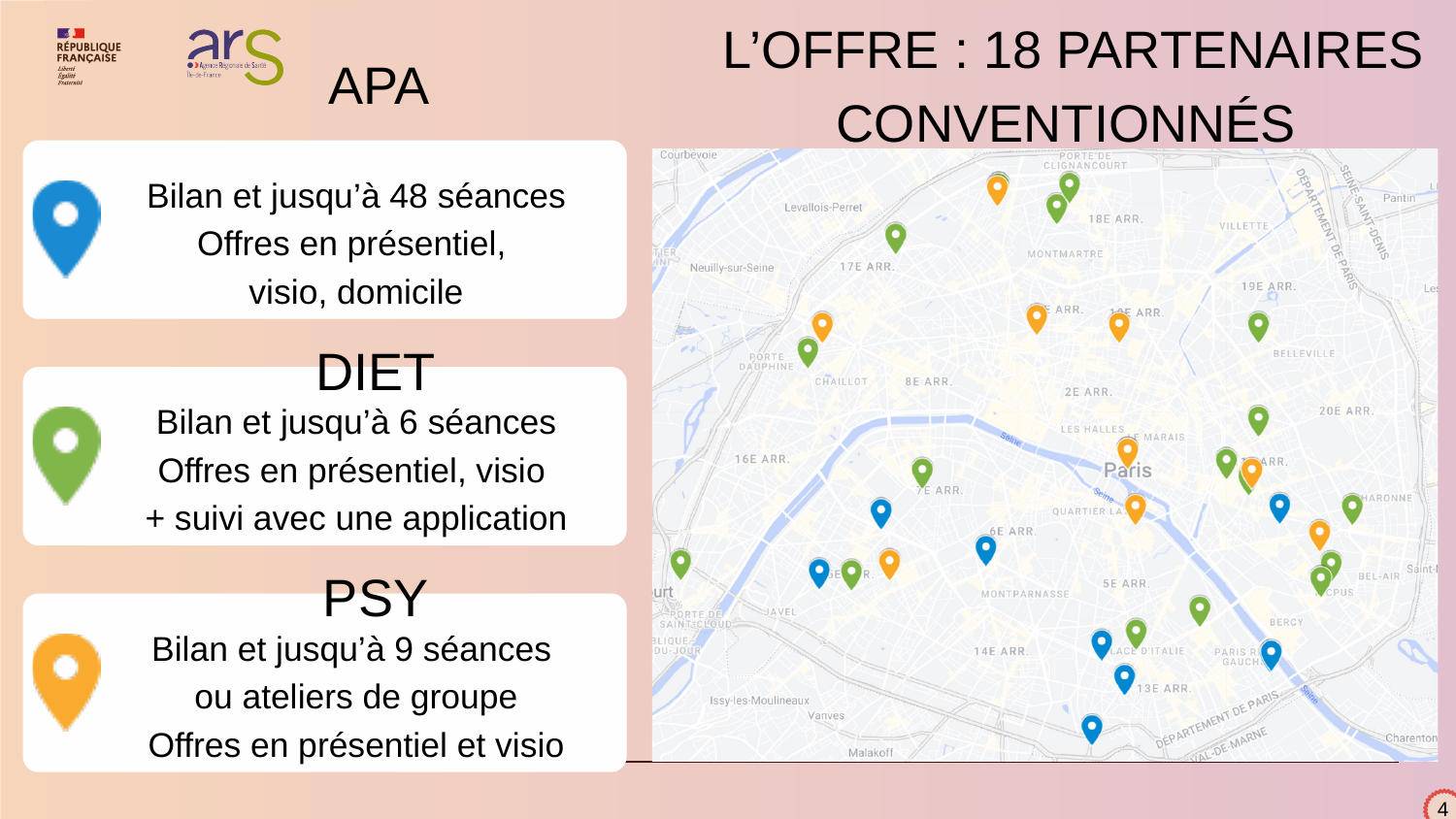

L’OFFRE : 18 PARTENAIRES CONVENTIONNÉS
APA

Bilan et jusqu’à 48 séances
Offres en présentiel,
visio, domicile

DIET

Bilan et jusqu’à 6 séances
Offres en présentiel, visio
+ suivi avec une application

PSY

Bilan et jusqu’à 9 séances
ou ateliers de groupe
Offres en présentiel et visio

4